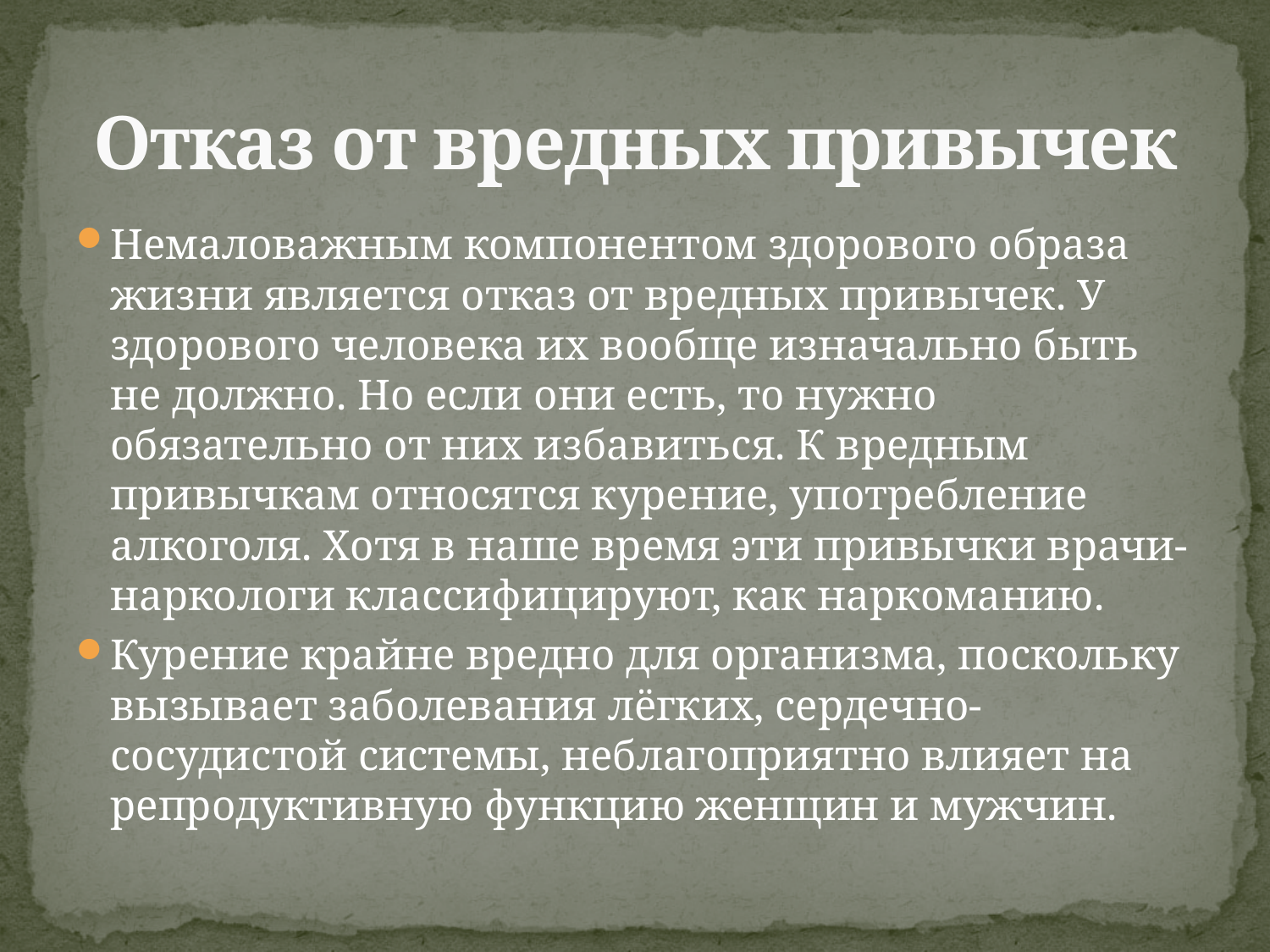

# Отказ от вредных привычек
Немаловажным компонентом здорового образа жизни является отказ от вредных привычек. У здорового человека их вообще изначально быть не должно. Но если они есть, то нужно обязательно от них избавиться. К вредным привычкам относятся курение, употребление алкоголя. Хотя в наше время эти привычки врачи-наркологи классифицируют, как наркоманию.
Курение крайне вредно для организма, поскольку вызывает заболевания лёгких, сердечно-сосудистой системы, неблагоприятно влияет на репродуктивную функцию женщин и мужчин.